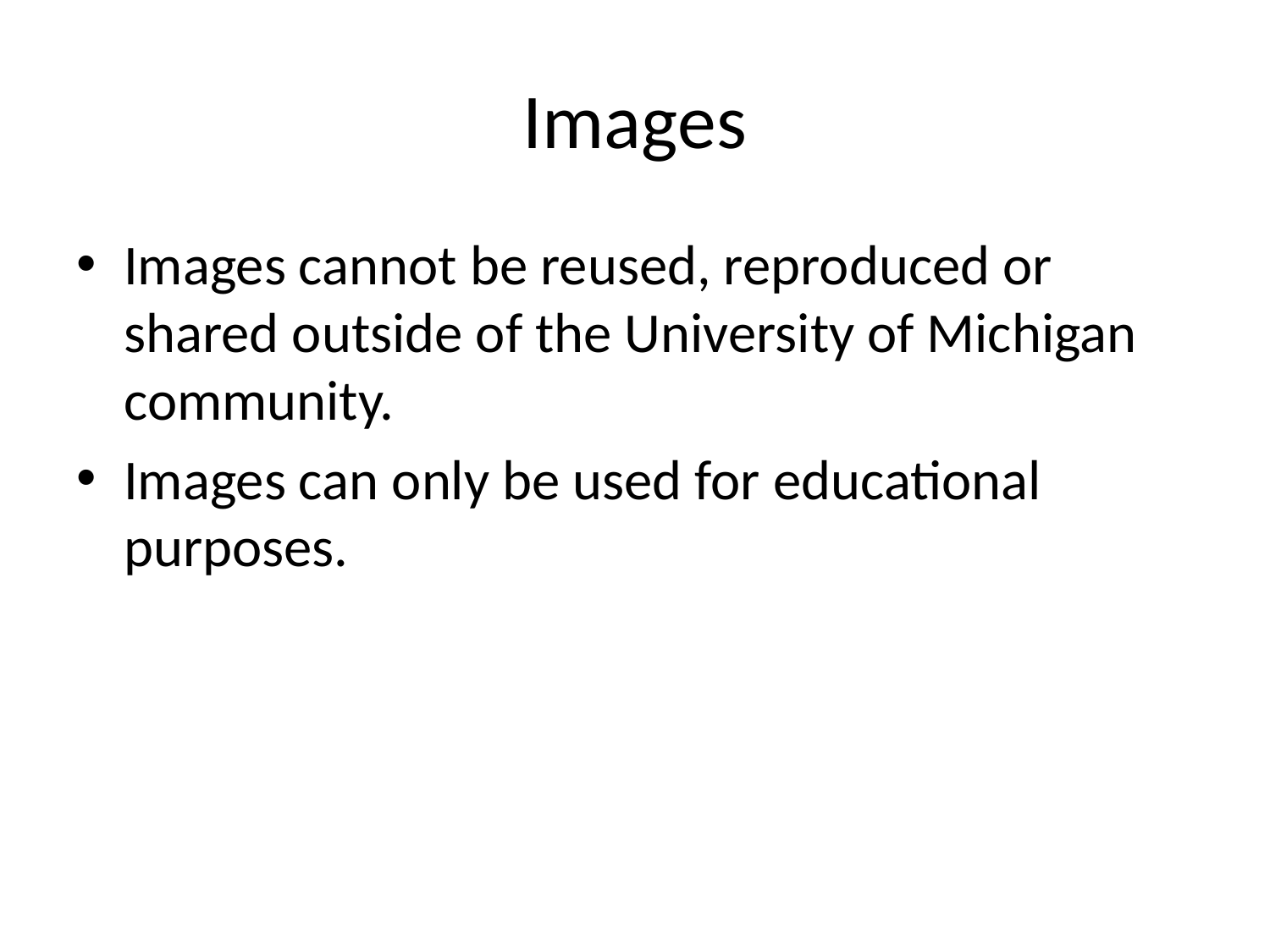

# Images
Images cannot be reused, reproduced or shared outside of the University of Michigan community.
Images can only be used for educational purposes.